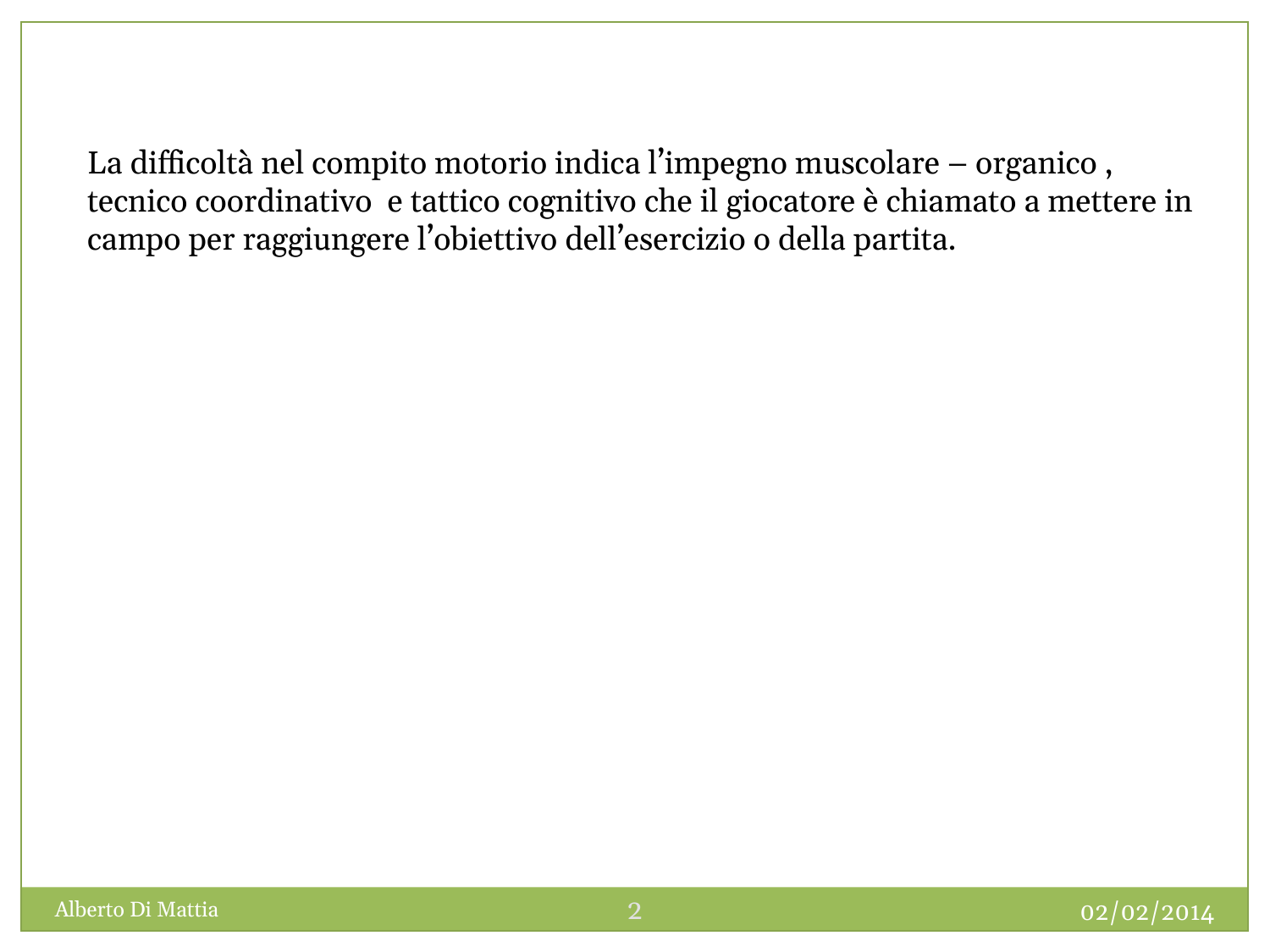

La difficoltà nel compito motorio indica l’impegno muscolare – organico ,
tecnico coordinativo  e tattico cognitivo che il giocatore è chiamato a mettere in campo per raggiungere l’obiettivo dell’esercizio o della partita.
2
02/02/2014
Alberto Di Mattia